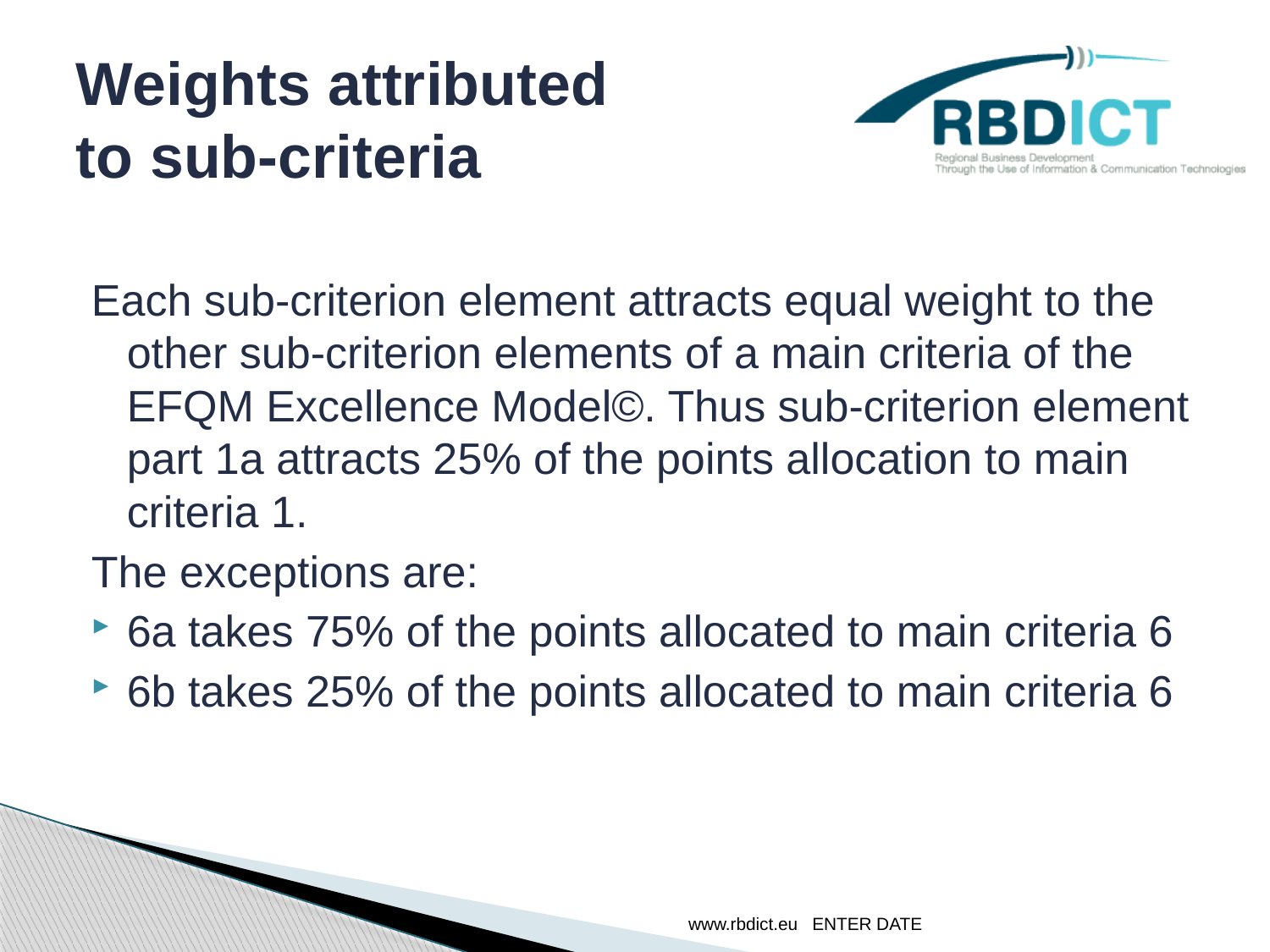

# Weights attributed to sub-criteria

Each sub-criterion element attracts equal weight to the other sub-criterion elements of a main criteria of the EFQM Excellence Model©. Thus sub-criterion element part 1a attracts 25% of the points allocation to main criteria 1.
The exceptions are:
6a takes 75% of the points allocated to main criteria 6
6b takes 25% of the points allocated to main criteria 6
www.rbdict.eu   ENTER DATE